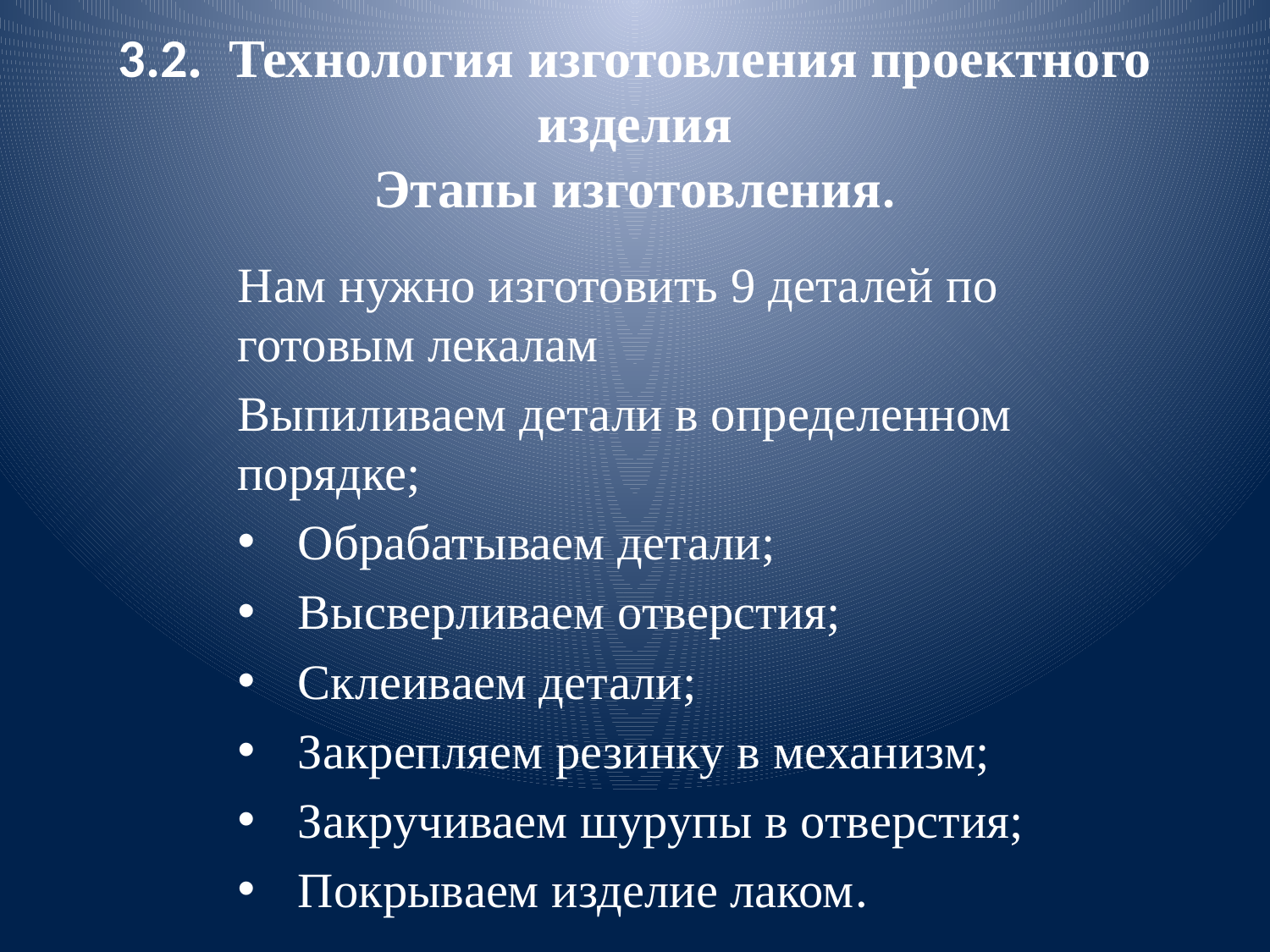

# 3.2.  Технология изготовления проектного изделия Этапы изготовления.
Нам нужно изготовить 9 деталей по готовым лекалам
Выпиливаем детали в определенном порядке;
Обрабатываем детали;
Высверливаем отверстия;
Склеиваем детали;
Закрепляем резинку в механизм;
Закручиваем шурупы в отверстия;
Покрываем изделие лаком.